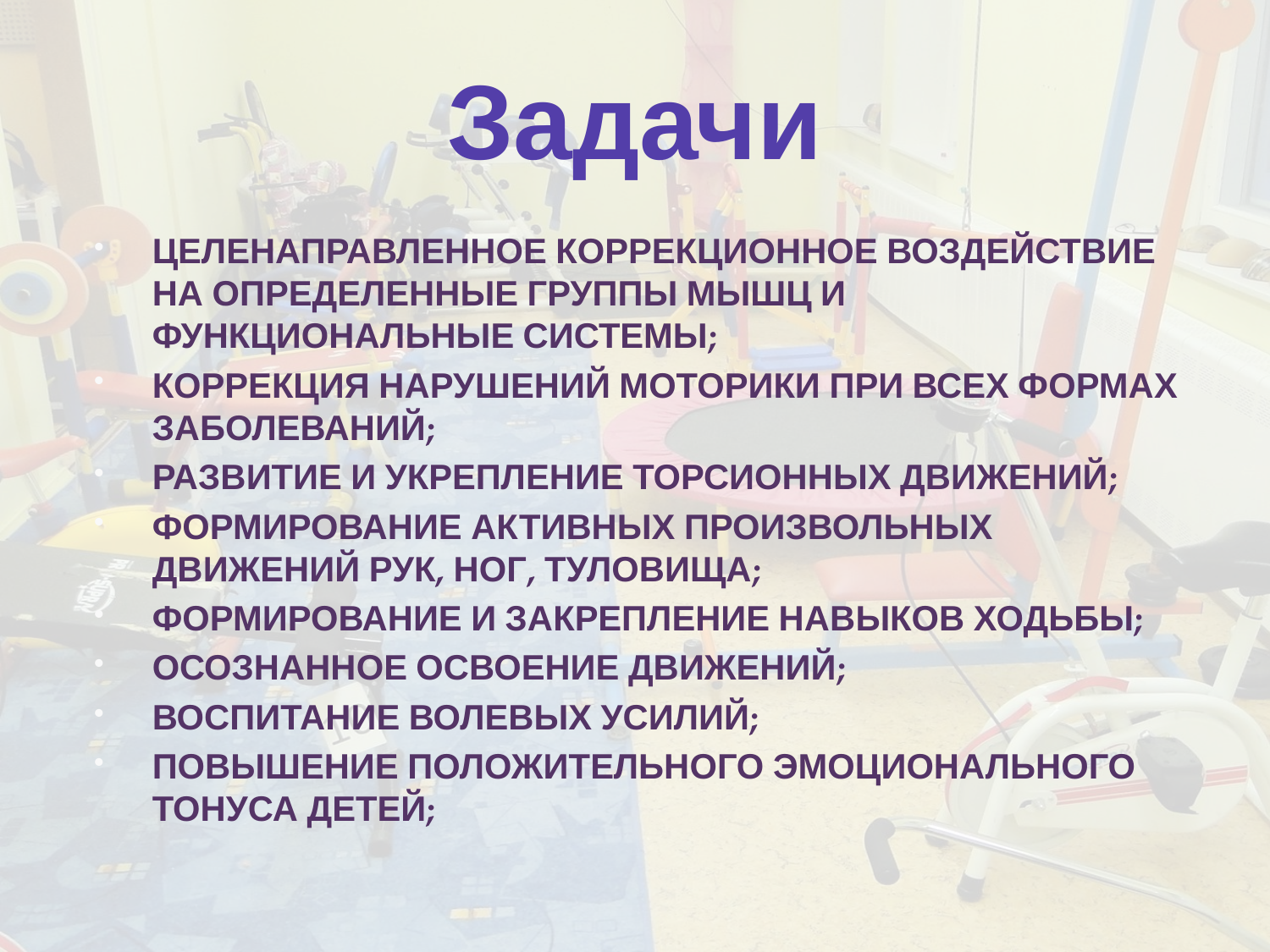

# Задачи
ЦЕЛЕНАПРАВЛЕННОЕ КОРРЕКЦИОННОЕ ВОЗДЕЙСТВИЕ НА ОПРЕДЕЛЕННЫЕ ГРУППЫ МЫШЦ И ФУНКЦИОНАЛЬНЫЕ СИСТЕМЫ;
КОРРЕКЦИЯ НАРУШЕНИЙ МОТОРИКИ ПРИ ВСЕХ ФОРМАХ ЗАБОЛЕВАНИЙ;
РАЗВИТИЕ И УКРЕПЛЕНИЕ ТОРСИОННЫХ ДВИЖЕНИЙ;
ФОРМИРОВАНИЕ АКТИВНЫХ ПРОИЗВОЛЬНЫХ ДВИЖЕНИЙ РУК, НОГ, ТУЛОВИЩА;
ФОРМИРОВАНИЕ И ЗАКРЕПЛЕНИЕ НАВЫКОВ ХОДЬБЫ;
ОСОЗНАННОЕ ОСВОЕНИЕ ДВИЖЕНИЙ;
ВОСПИТАНИЕ ВОЛЕВЫХ УСИЛИЙ;
ПОВЫШЕНИЕ ПОЛОЖИТЕЛЬНОГО ЭМОЦИОНАЛЬНОГО ТОНУСА ДЕТЕЙ;